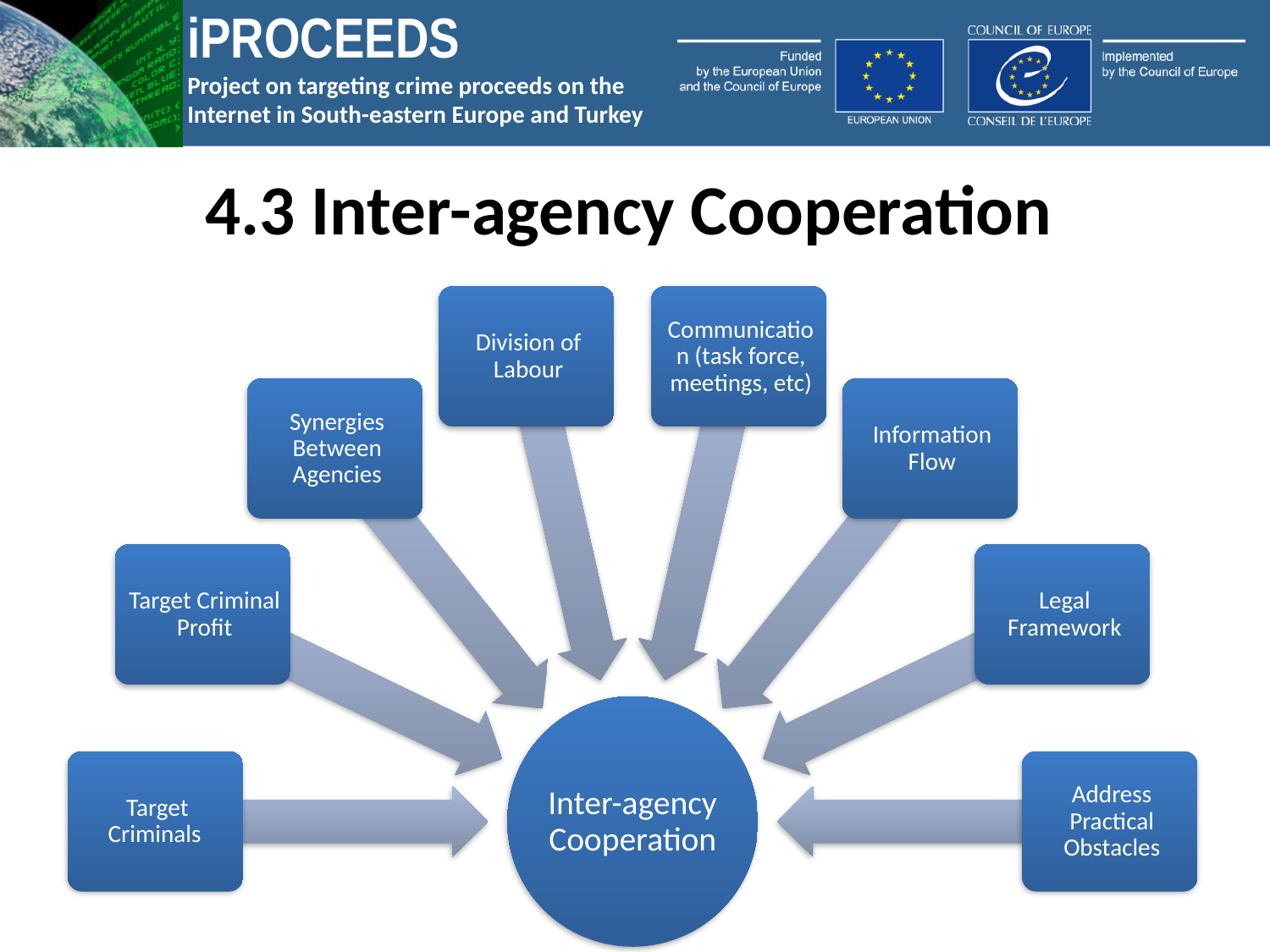

# 4.3 Inter-agency Cooperation
Inter-agency Cooperation
Target Criminals
Target Criminal Profit
Synergies Between Agencies
Division of Labour
Communication (task force, meetings, etc)
Information Flow
Legal Framework
Address Practical Obstacles